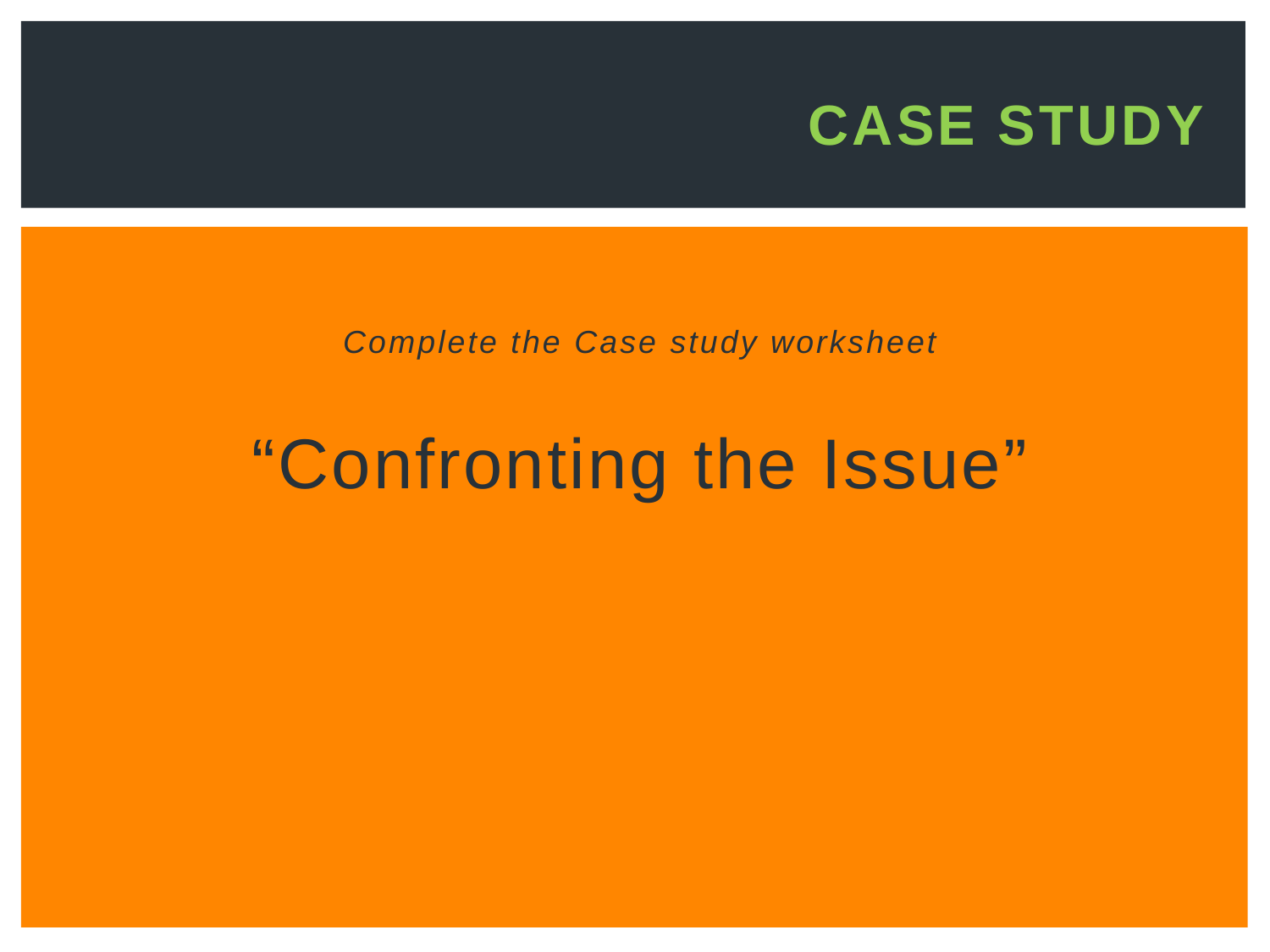

# Case Study

Complete the Case study worksheet

“Confronting the Issue”